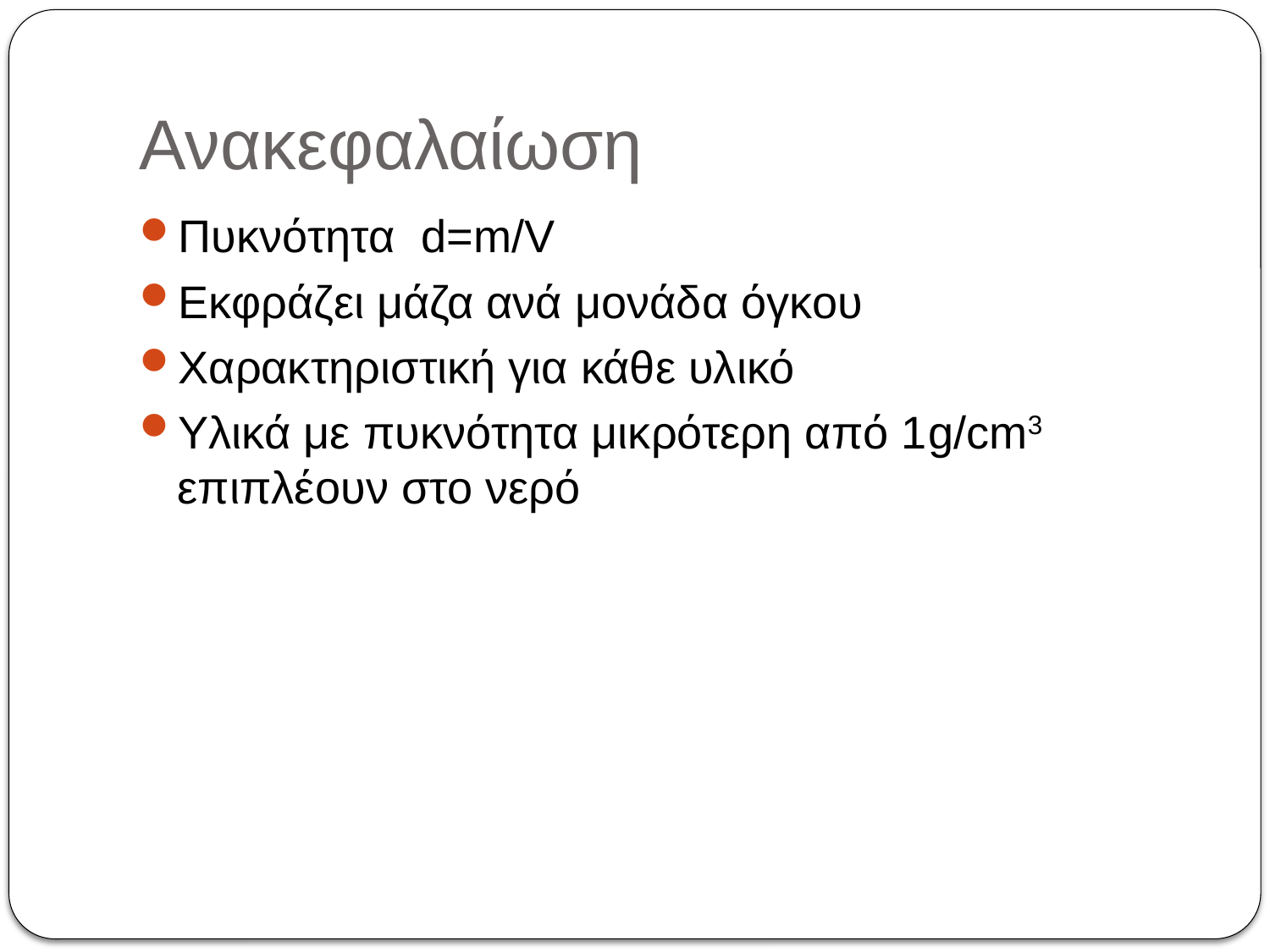

# Ανακεφαλαίωση
Πυκνότητα  d=m/V
Εκφράζει μάζα ανά μονάδα όγκου
Χαρακτηριστική για κάθε υλικό
Υλικά με πυκνότητα μικρότερη από 1g/cm3 επιπλέουν στο νερό